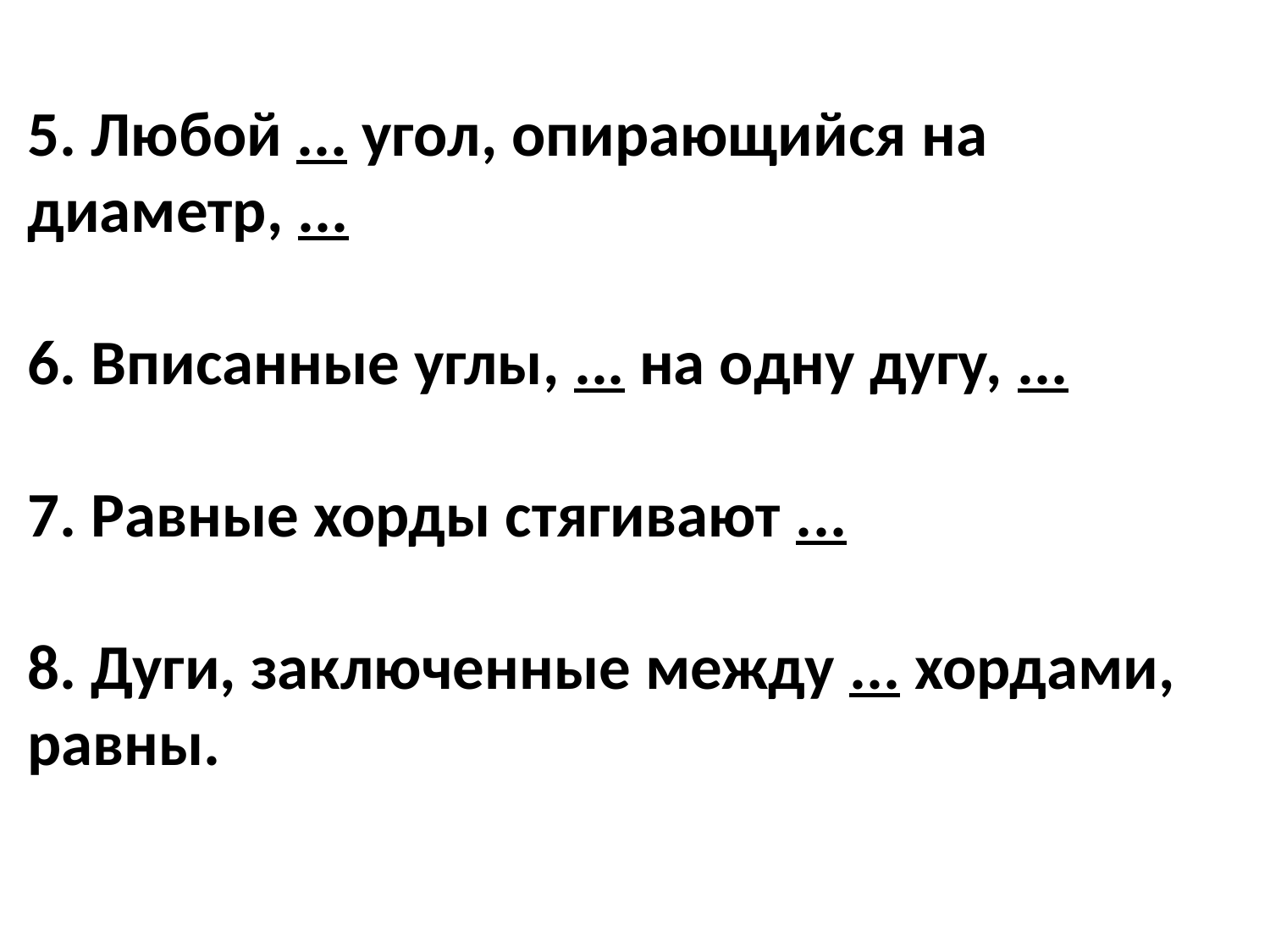

5. Любой ... угол, опирающийся на диаметр, ...

6. Вписанные углы, ... на одну дугу, ...

7. Равные хорды стягивают ...

8. Дуги, заключенные между ... хордами, равны.